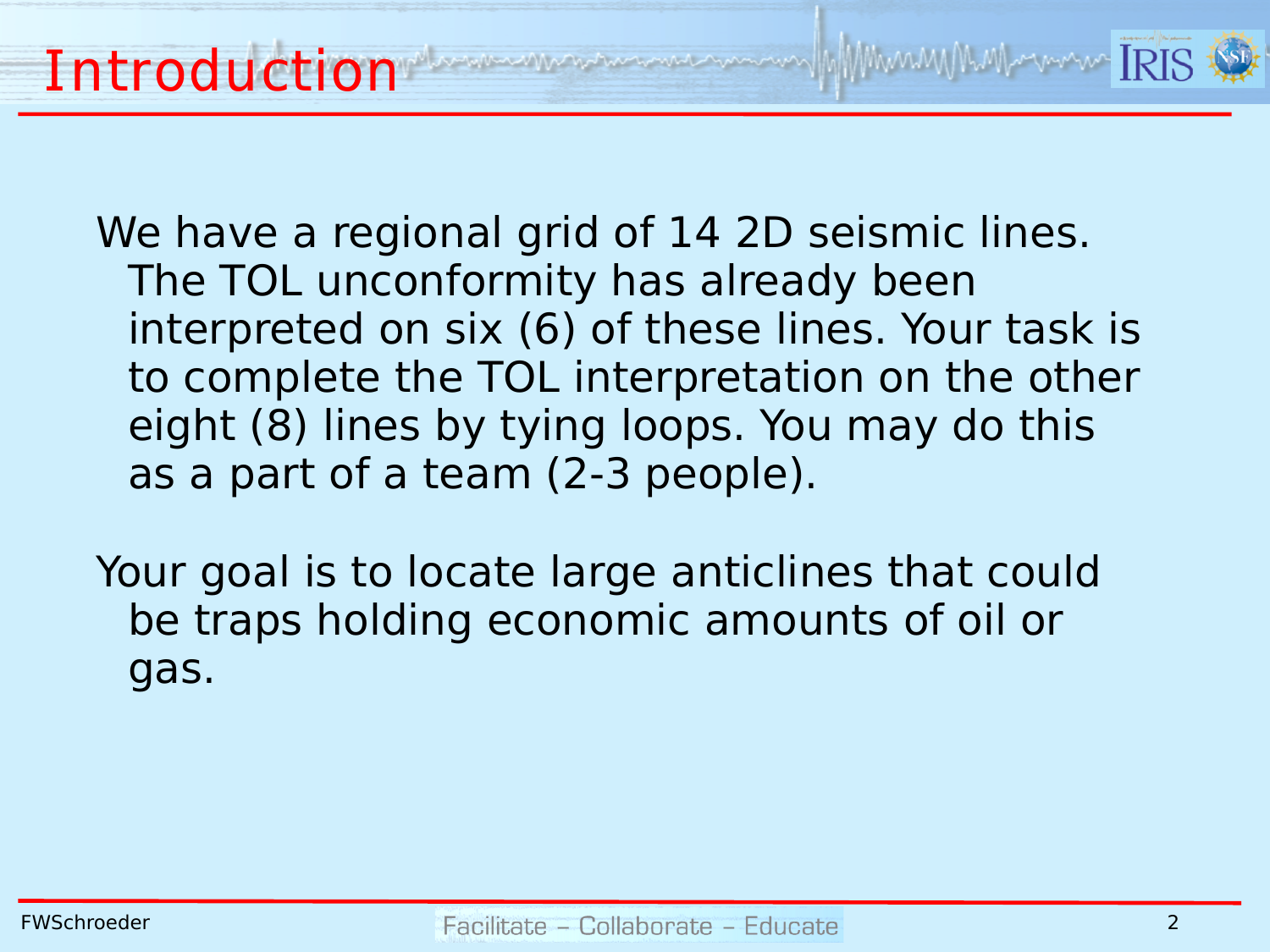

# Introduction
We have a regional grid of 14 2D seismic lines.  The TOL unconformity has already been interpreted on six (6) of these lines. Your task is to complete the TOL interpretation on the other eight (8) lines by tying loops. You may do this as a part of a team (2-3 people).

Your goal is to locate large anticlines that could be traps holding economic amounts of oil or gas.